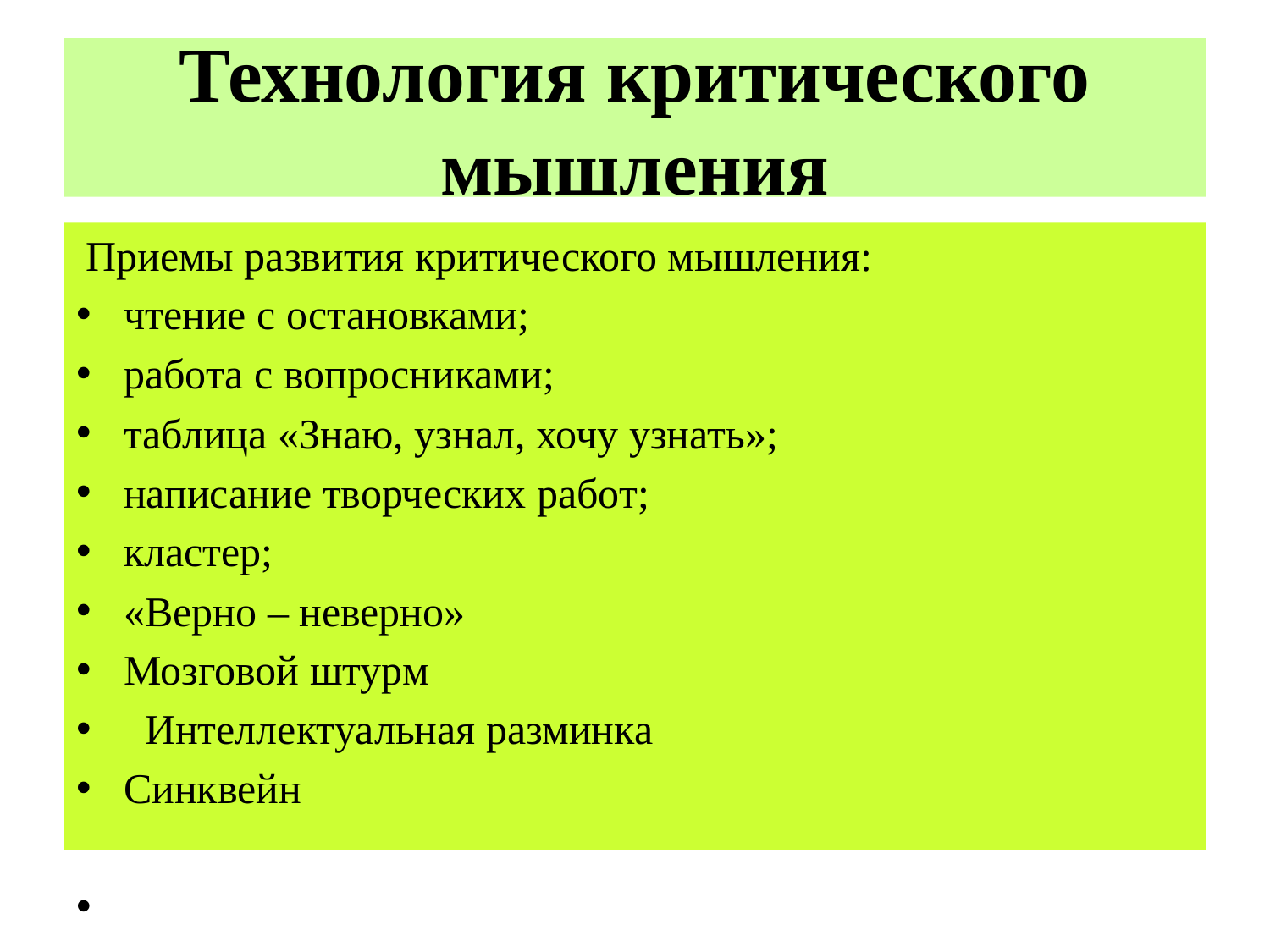

# Технология критического мышления
 Приемы развития критического мышления:
чтение с остановками;
работа с вопросниками;
таблица «Знаю, узнал, хочу узнать»;
написание творческих работ;
кластер;
«Верно – неверно»
Мозговой штурм
  Интеллектуальная разминка
Синквейн